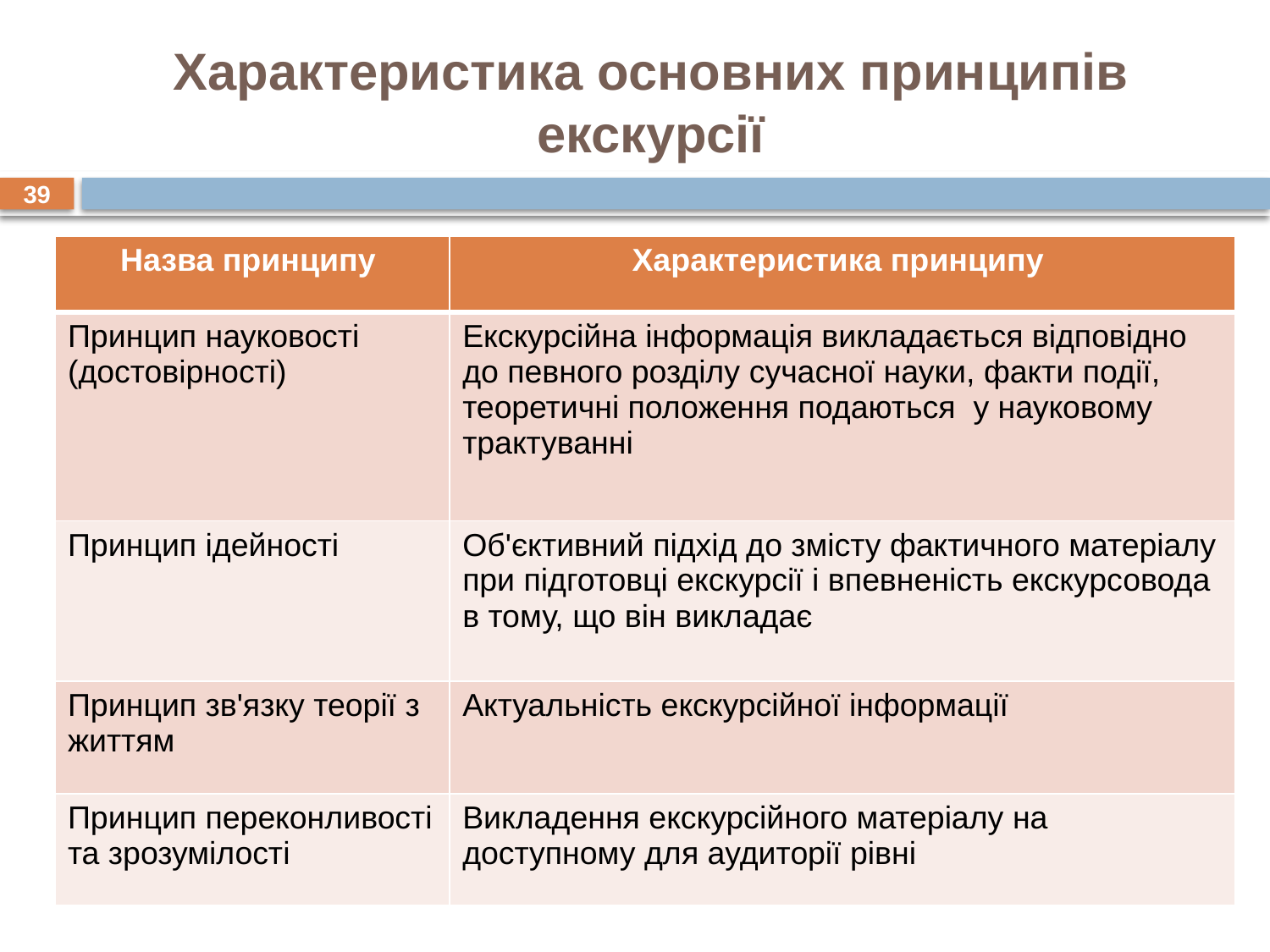

# Характеристика основних принципів екскурсії
39
| Назва принципу | Характеристика принципу |
| --- | --- |
| Принцип науковості (достовірності) | Екскурсійна інформація викладається відповідно до певного розділу сучасної науки, факти події, теоретичні положення подаються у науковому трактуванні |
| Принцип ідейності | Об'єктивний підхід до змісту фактичного матеріалу при підготовці екскурсії і впевненість екскурсовода в тому, що він викладає |
| Принцип зв'язку теорії з життям | Актуальність екскурсійної інформації |
| Принцип переконливості та зрозумілості | Викладення екскурсійного матеріалу на доступному для аудиторії рівні |